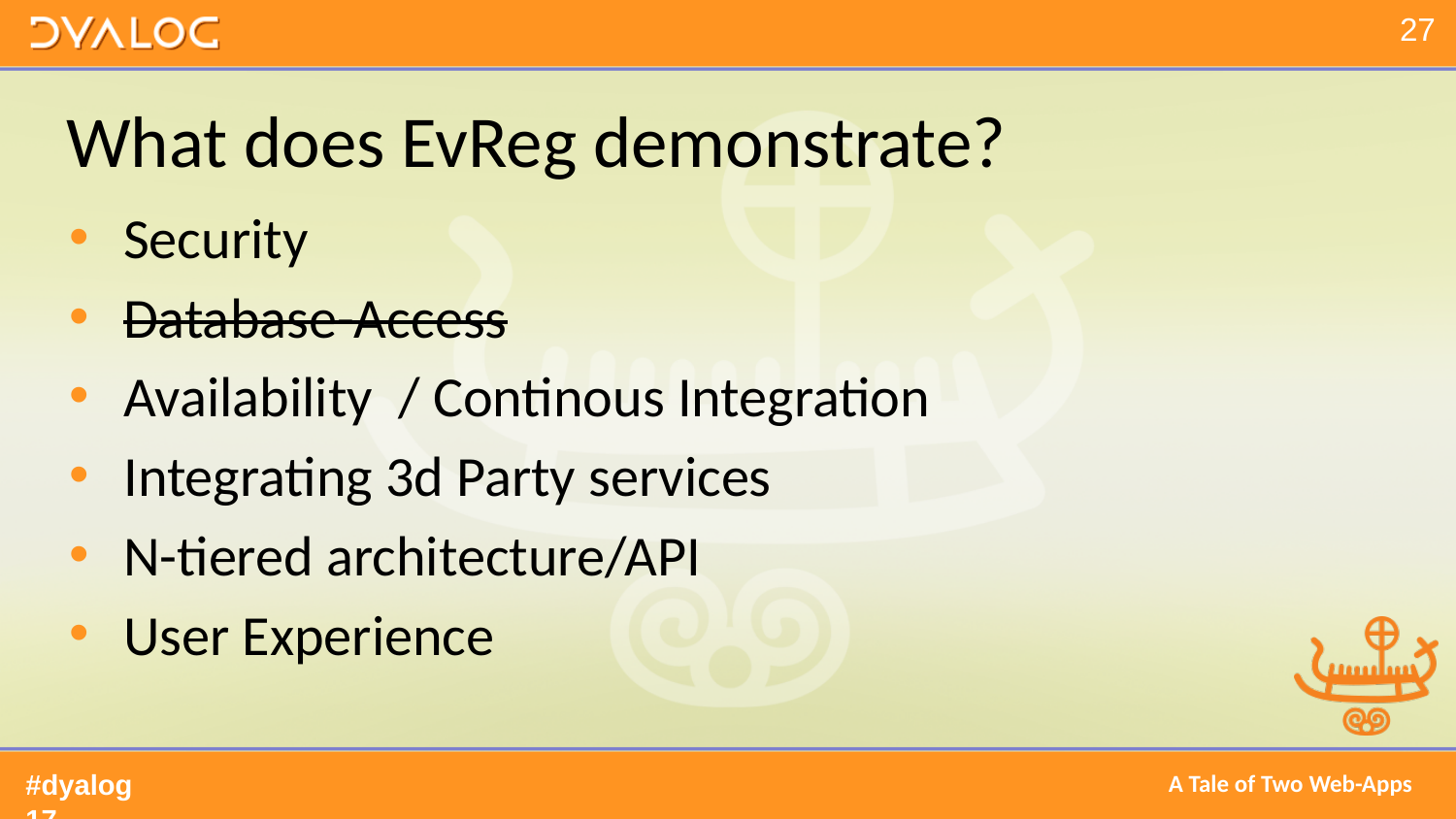

# What does EvReg demonstrate?

Security
Database-Access
Availability  / Continous Integration
Integrating 3d Party services
N-tiered architecture/API
User Experience
A Tale of Two Web-Apps